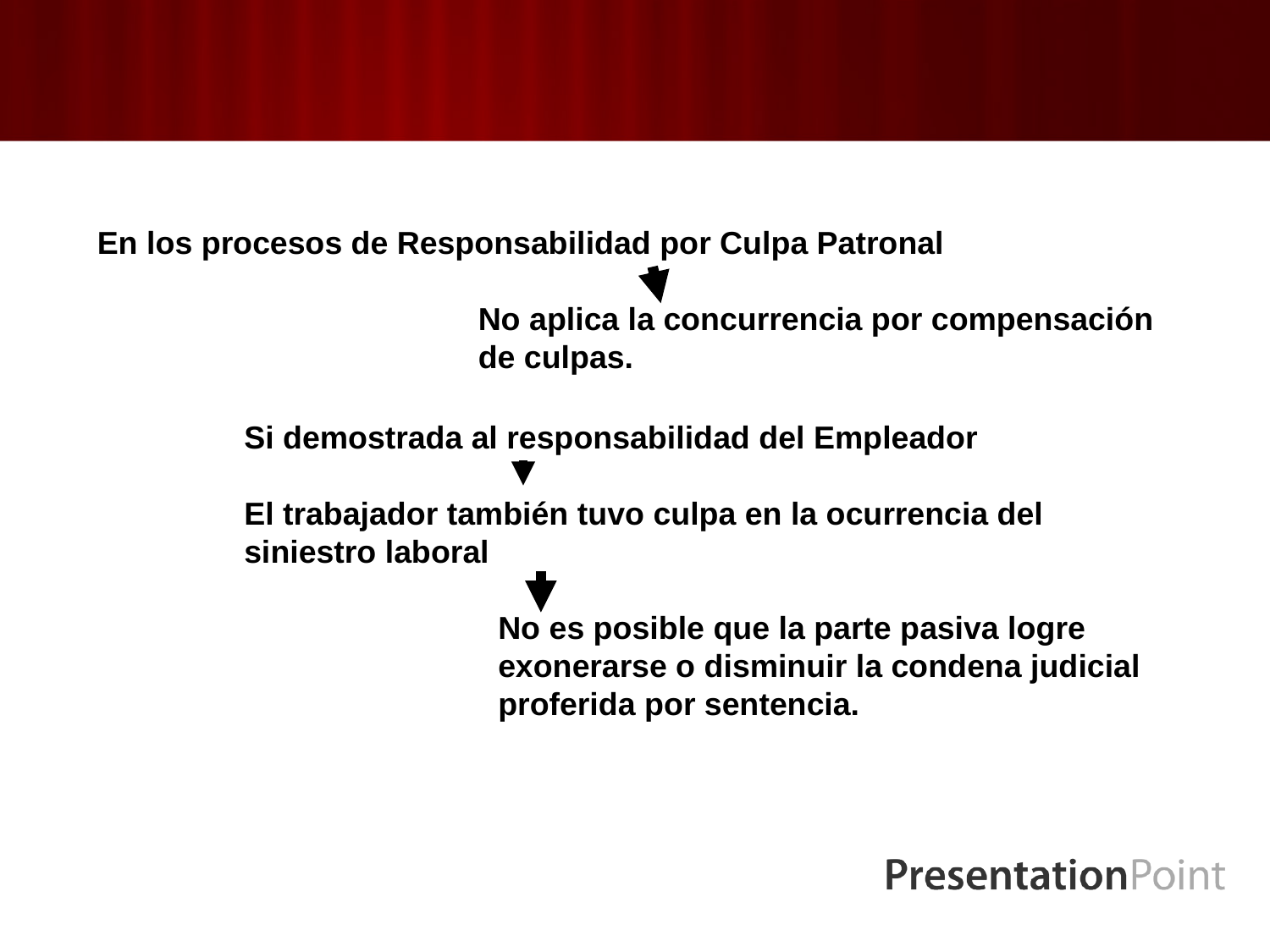

En los procesos de Responsabilidad por Culpa Patronal

			No aplica la concurrencia por compensación 			de culpas.
Si demostrada al responsabilidad del Empleador

El trabajador también tuvo culpa en la ocurrencia del siniestro laboral

		No es posible que la parte pasiva logre 			exonerarse o disminuir la condena judicial 		proferida por sentencia.